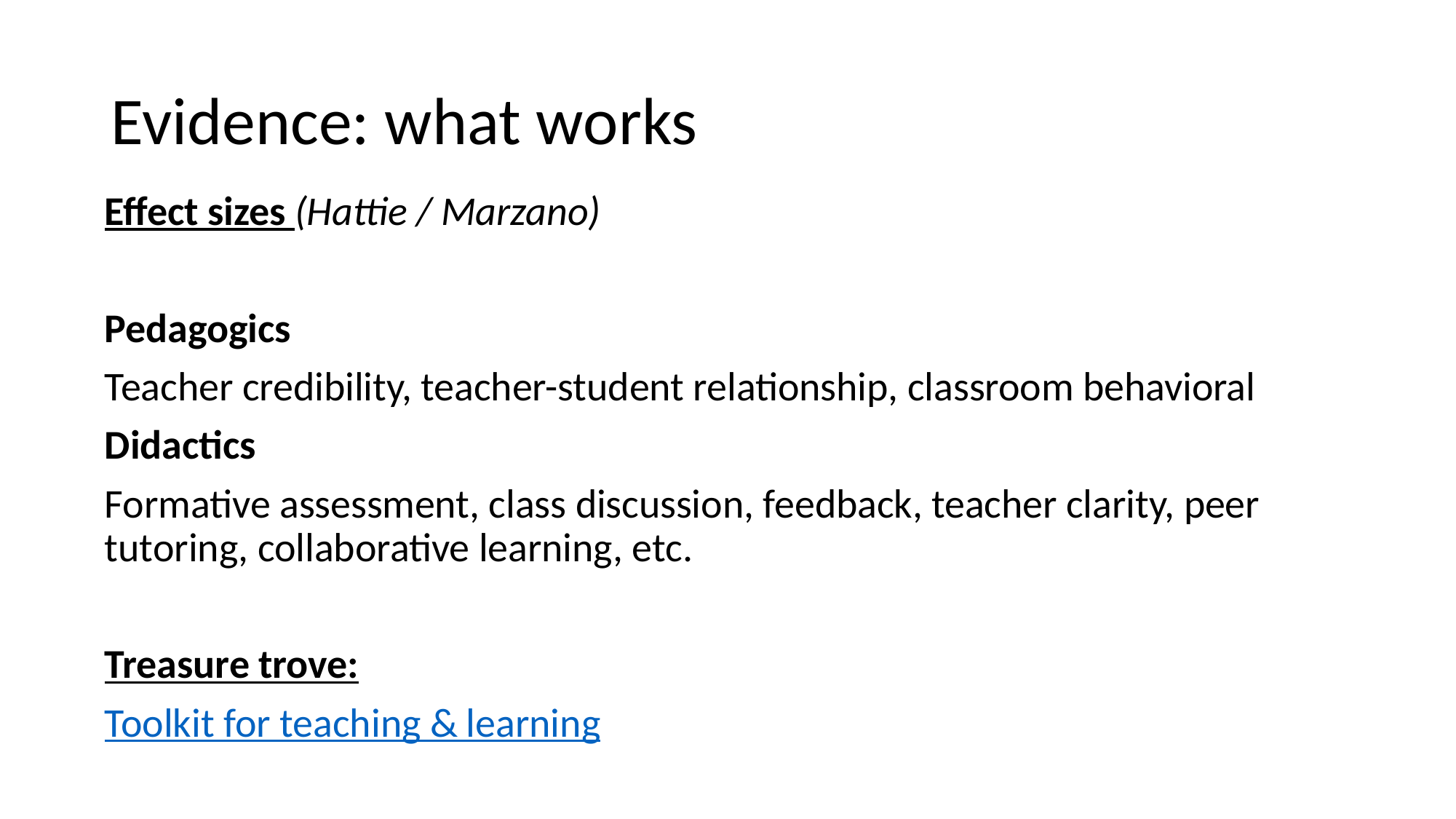

# Evidence: what works
Effect sizes (Hattie / Marzano)

Pedagogics
Teacher credibility, teacher-student relationship, classroom behavioral
Didactics
Formative assessment, class discussion, feedback, teacher clarity, peer tutoring, collaborative learning, etc.

Treasure trove:
Toolkit for teaching & learning